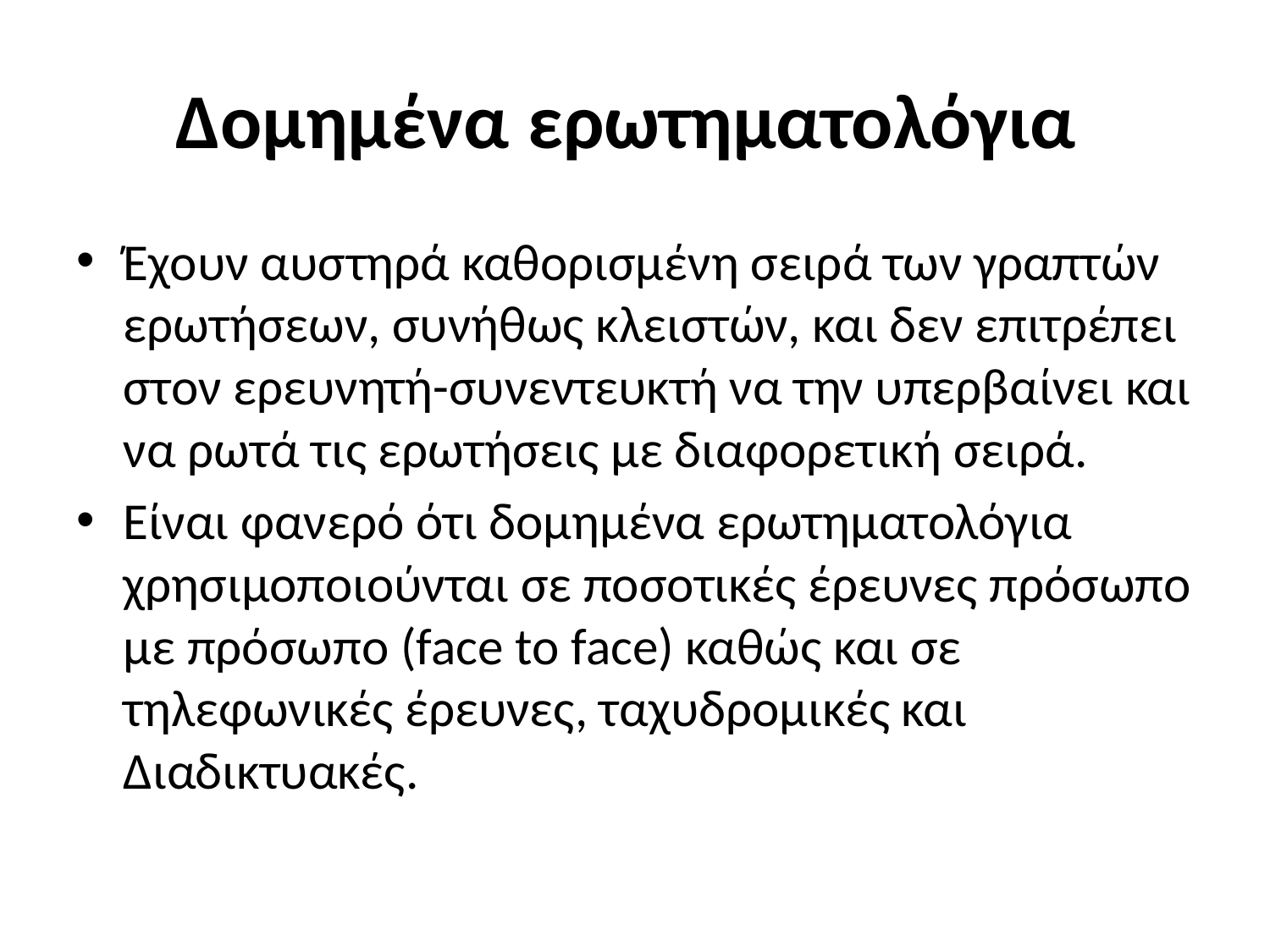

# Δομημένα ερωτηματολόγια
Έχουν αυστηρά καθορισμένη σειρά των γραπτών ερωτήσεων, συνήθως κλειστών, και δεν επιτρέπει στον ερευνητή-συνεντευκτή να την υπερβαίνει και να ρωτά τις ερωτήσεις με διαφορετική σειρά.
Είναι φανερό ότι δομημένα ερωτηματολόγια χρησιμοποιούνται σε ποσοτικές έρευνες πρόσωπο με πρόσωπο (face to face) καθώς και σε τηλεφωνικές έρευνες, ταχυδρομικές και Διαδικτυακές.